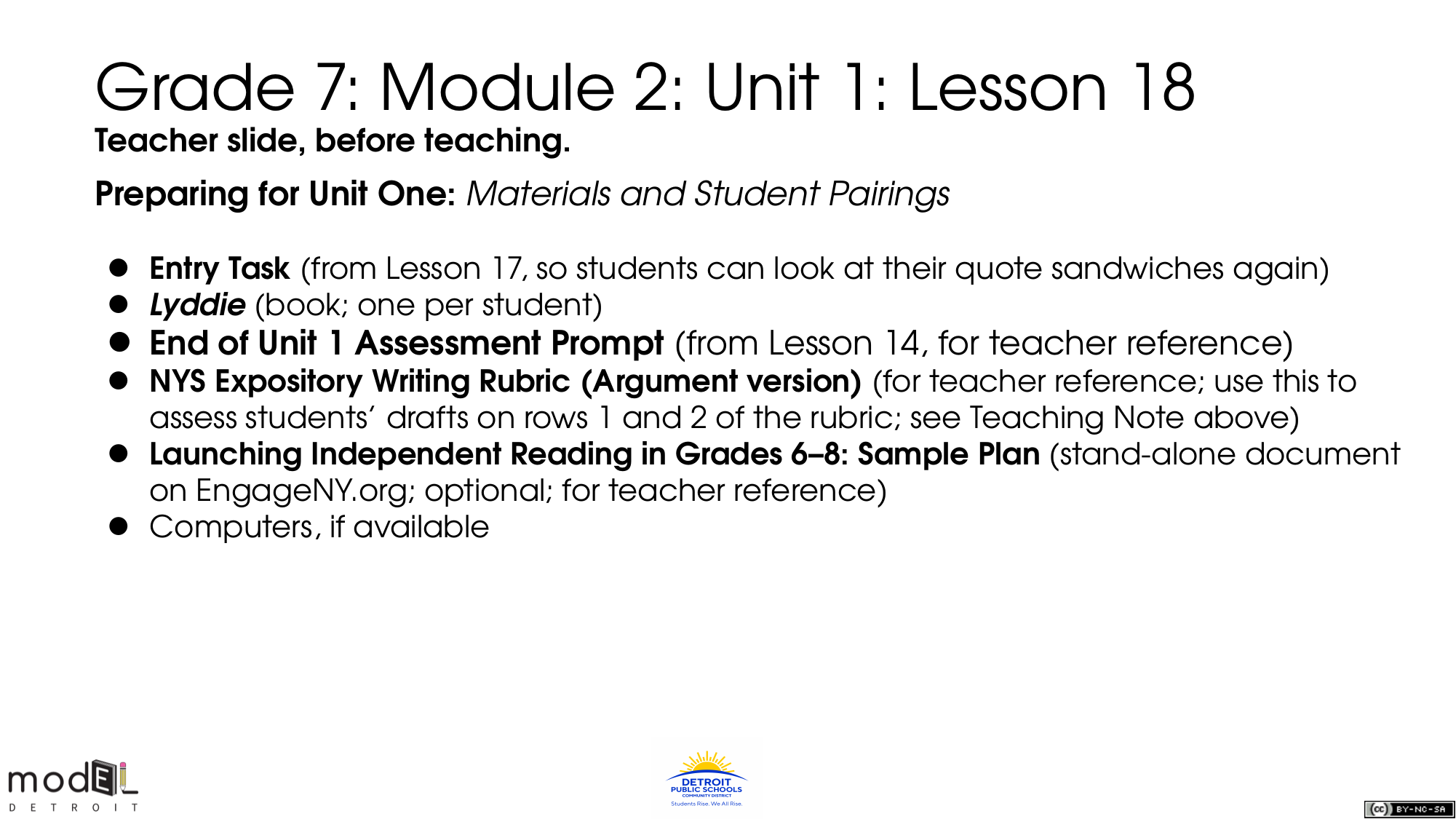

Grade 7: Module 2: Unit 1: Lesson 18
Teacher slide, before teaching.
Preparing for Unit One: Materials and Student Pairings

Entry Task (from Lesson 17, so students can look at their quote sandwiches again)
Lyddie (book; one per student)
End of Unit 1 Assessment Prompt (from Lesson 14, for teacher reference)
NYS Expository Writing Rubric (Argument version) (for teacher reference; use this to assess students’ drafts on rows 1 and 2 of the rubric; see Teaching Note above)
Launching Independent Reading in Grades 6–8: Sample Plan (stand-alone document on EngageNY.org; optional; for teacher reference)
Computers, if available